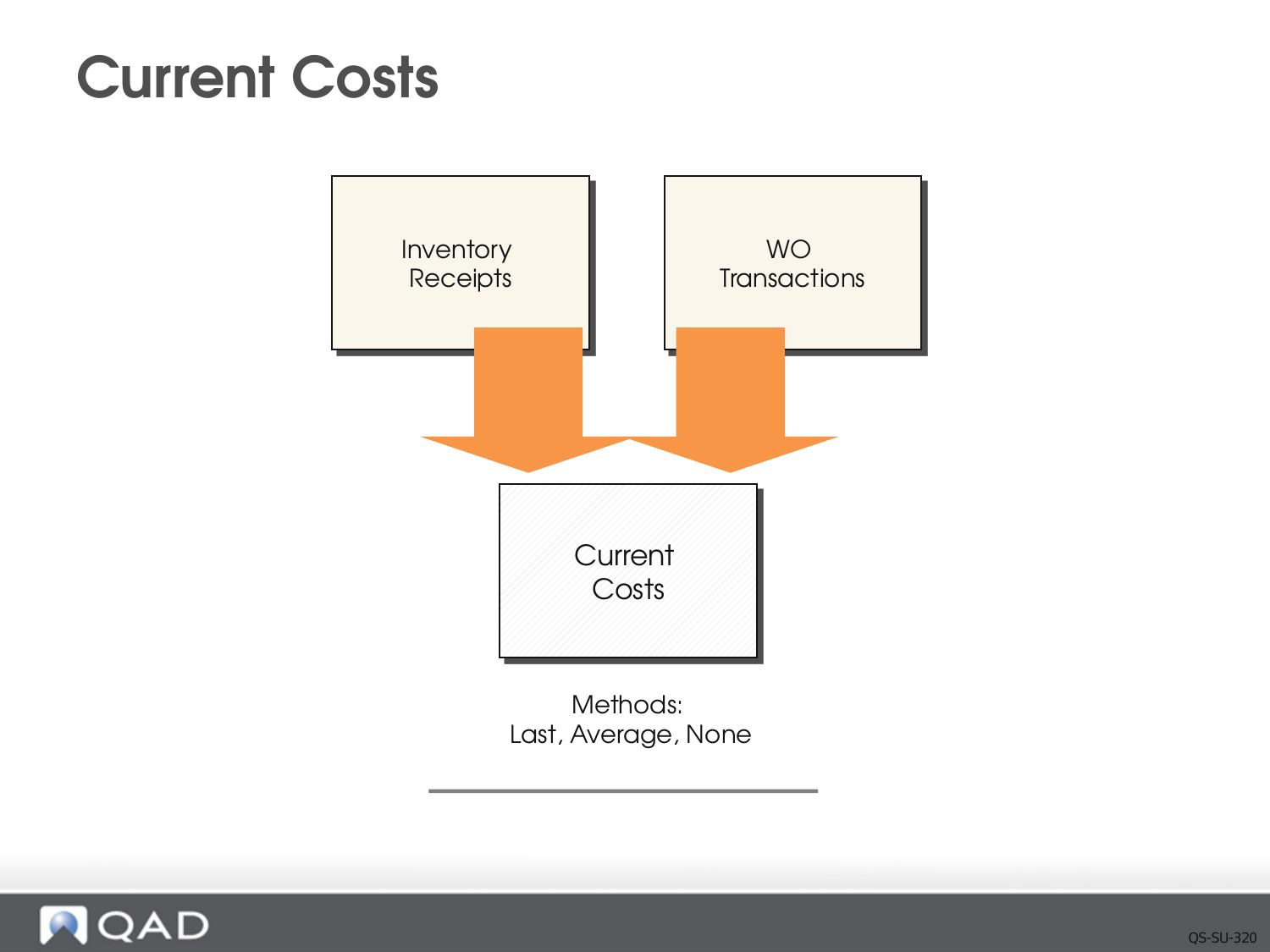

# Current Costs
Inventory
Receipts
WO
Transactions

Current
Costs
Methods:
Last, Average, None

QS-SU-320